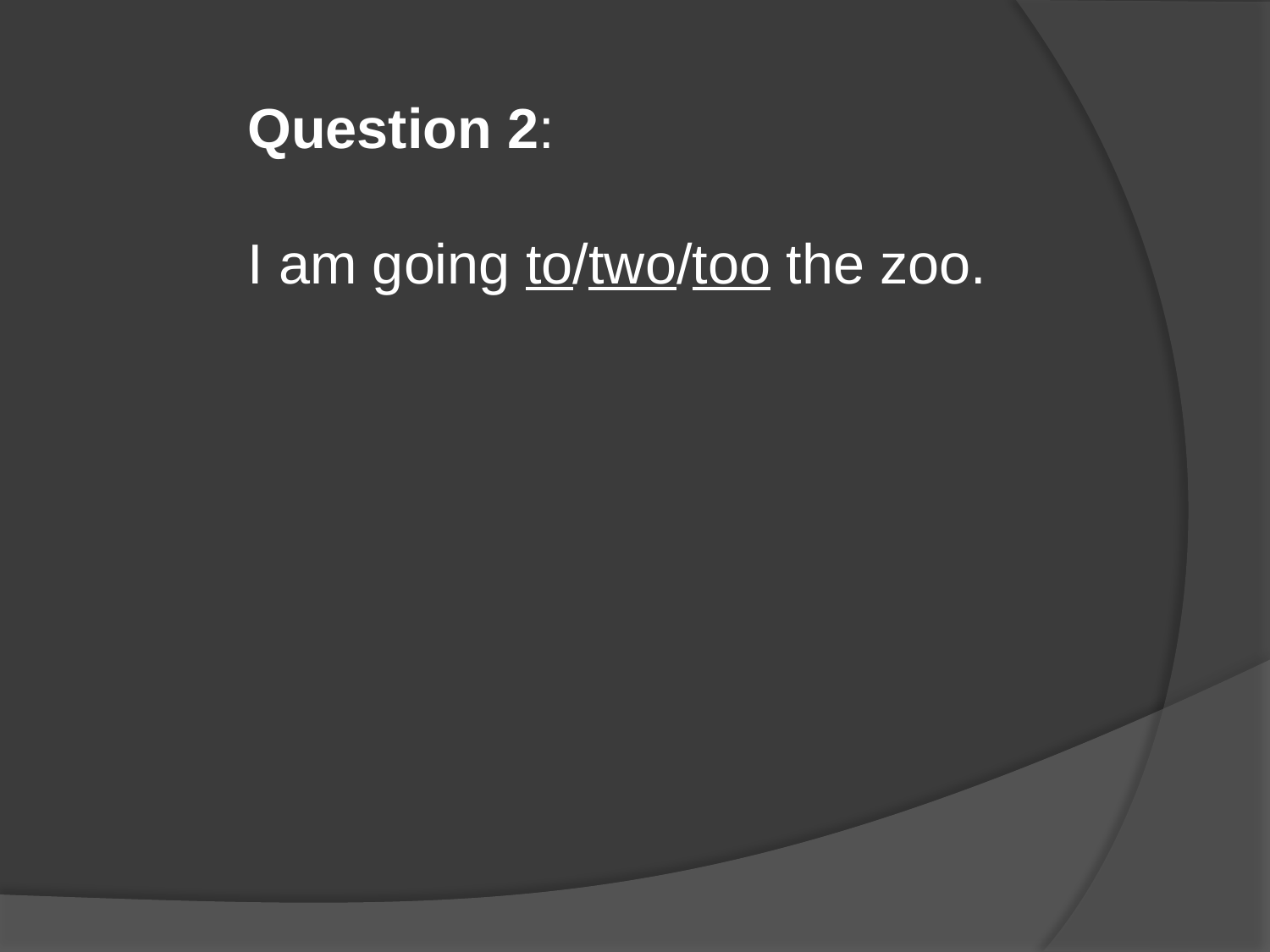

Question 2:

I am going to/two/too the zoo.